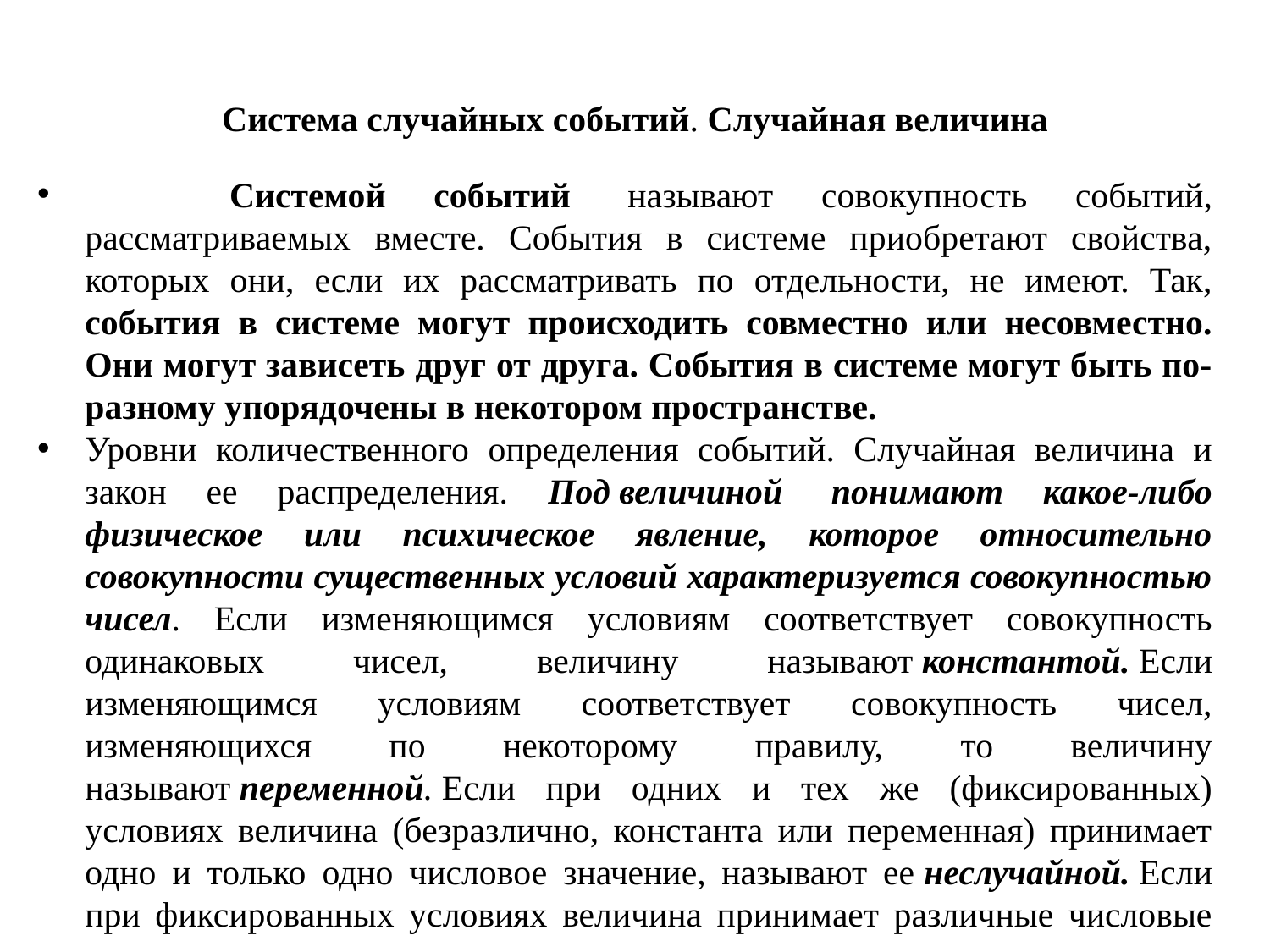

Система случайных событий. Случайная величина
   Системой событий  называют совокупность событий, рассматриваемых вместе. События в системе приобретают свойства, которых они, если их рассматривать по отдельности, не имеют. Так, события в системе могут происходить совместно или несовместно. Они могут зависеть друг от друга. События в системе могут быть по-разному упорядочены в некотором пространстве.
Уровни количественного определения событий. Случайная величина и закон ее распределения. Под величиной  понимают какое-либо физическое или психическое явление, которое относительно совокупности существенных условий характеризуется совокупностью чисел. Если изменяющимся условиям соответствует совокупность одинаковых чисел, величину называют константой. Если изменяющимся условиям соответствует совокупность чисел, изменяющихся по некоторому правилу, то величину называют переменной. Если при одних и тех же (фиксированных) условиях величина (безразлично, константа или переменная) принимает одно и только одно числовое значение, называют ее неслучайной. Если при фиксированных условиях величина принимает различные числовые значения, заранее неизвестно какие, такая величина называется случайной. Случайная величина – это числовая функция на множестве элементарных событий, где каждому элементарному событию ставится в соответствие число.